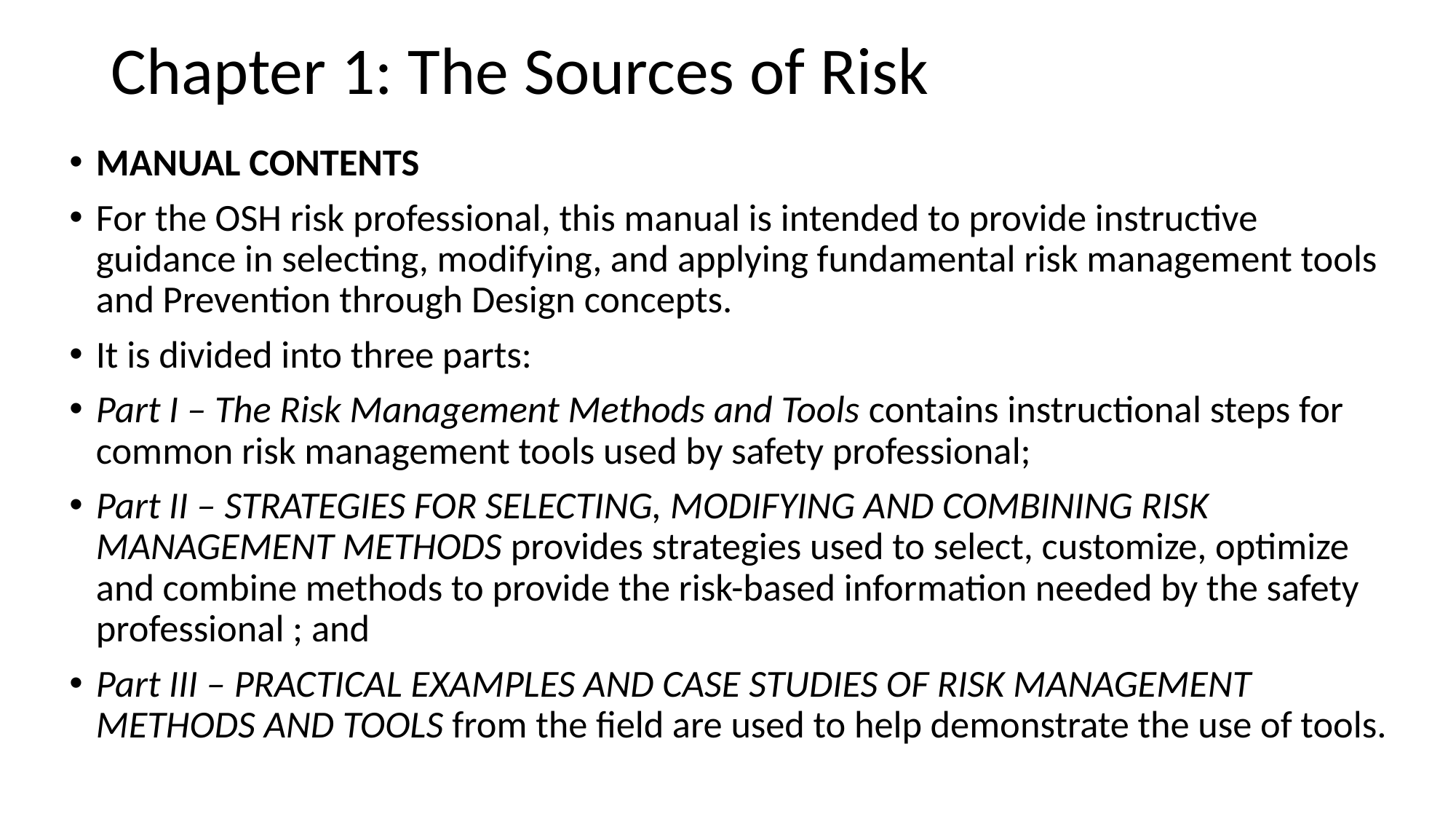

# Chapter 1: The Sources of Risk
MANUAL CONTENTS
For the OSH risk professional, this manual is intended to provide instructive guidance in selecting, modifying, and applying fundamental risk management tools and Prevention through Design concepts.
It is divided into three parts:
Part I – The Risk Management Methods and Tools contains instructional steps for common risk management tools used by safety professional;
Part II – STRATEGIES FOR SELECTING, MODIFYING AND COMBINING RISK MANAGEMENT METHODS provides strategies used to select, customize, optimize and combine methods to provide the risk-based information needed by the safety professional ; and
Part III – PRACTICAL EXAMPLES AND CASE STUDIES OF RISK MANAGEMENT METHODS AND TOOLS from the field are used to help demonstrate the use of tools.